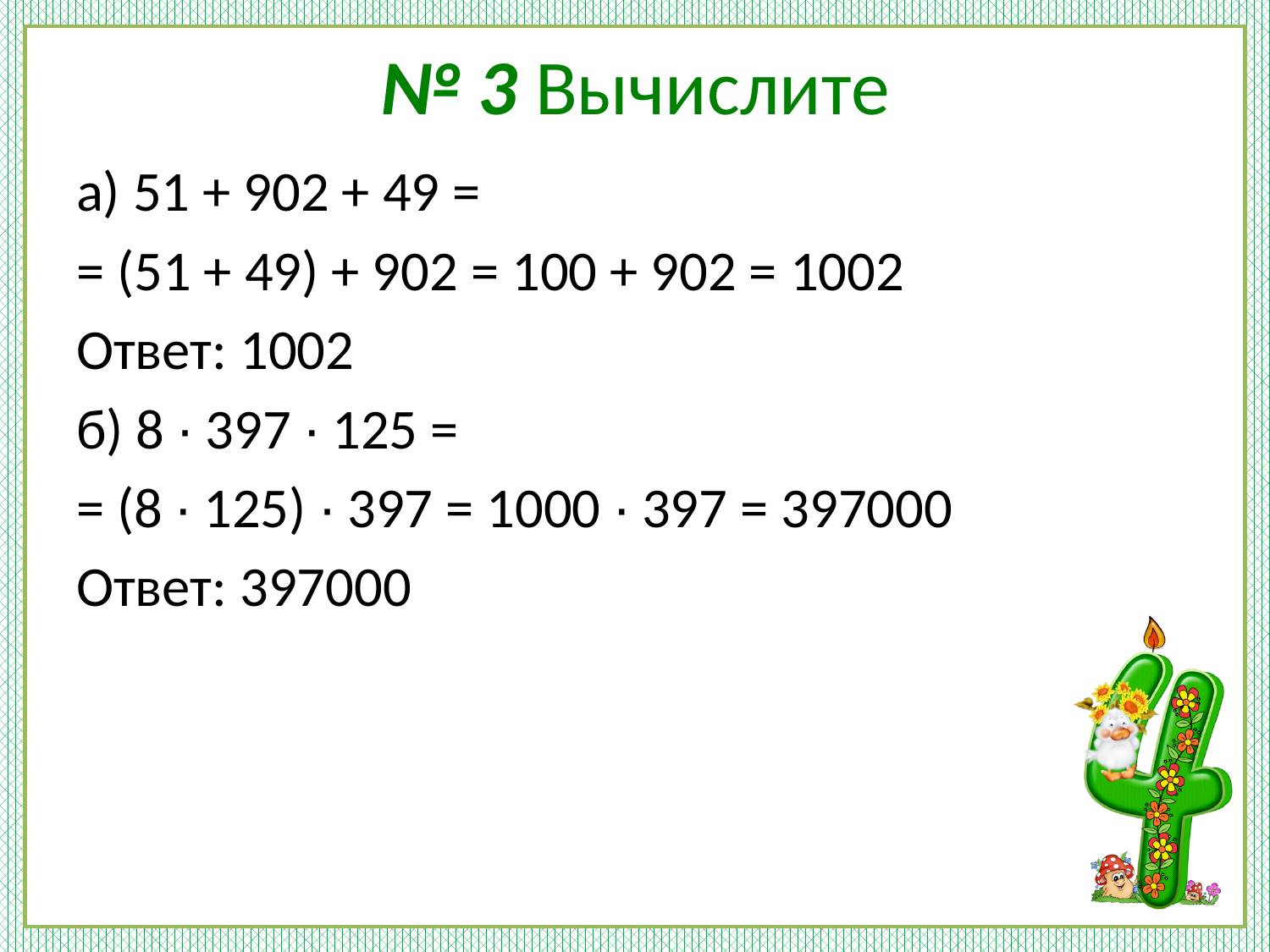

# № 3 Вычислите
а) 51 + 902 + 49 =
= (51 + 49) + 902 = 100 + 902 = 1002
Ответ: 1002
б) 8 ∙ 397 ∙ 125 =
= (8 ∙ 125) ∙ 397 = 1000 ∙ 397 = 397000
Ответ: 397000